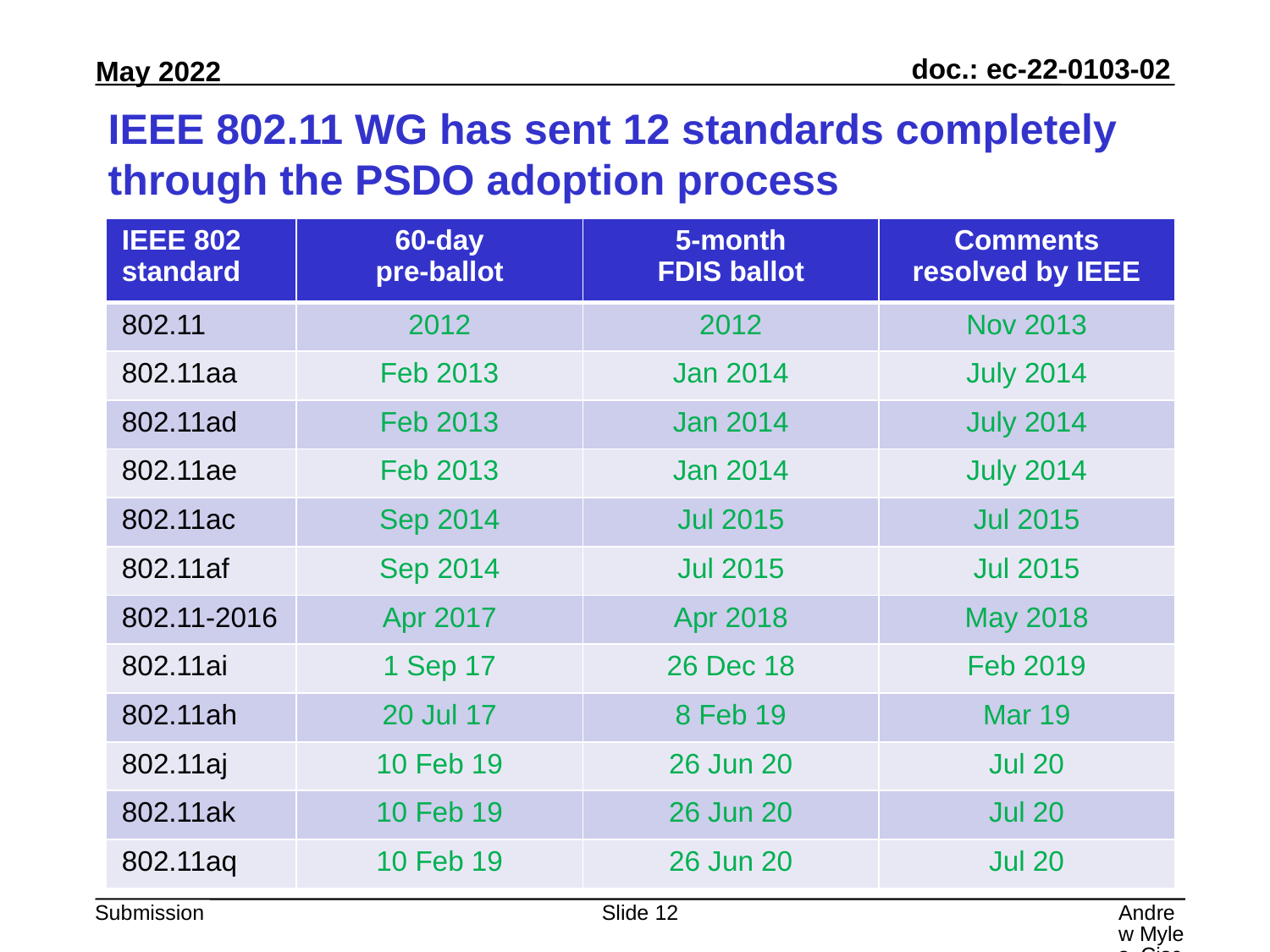

# IEEE 802.11 WG has sent 12 standards completely through the PSDO adoption process
| IEEE 802 standard | 60-day pre-ballot | 5-month FDIS ballot | Comments resolved by IEEE |
| --- | --- | --- | --- |
| 802.11 | 2012 | 2012 | Nov 2013 |
| 802.11aa | Feb 2013 | Jan 2014 | July 2014 |
| 802.11ad | Feb 2013 | Jan 2014 | July 2014 |
| 802.11ae | Feb 2013 | Jan 2014 | July 2014 |
| 802.11ac | Sep 2014 | Jul 2015 | Jul 2015 |
| 802.11af | Sep 2014 | Jul 2015 | Jul 2015 |
| 802.11-2016 | Apr 2017 | Apr 2018 | May 2018 |
| 802.11ai | 1 Sep 17 | 26 Dec 18 | Feb 2019 |
| 802.11ah | 20 Jul 17 | 8 Feb 19 | Mar 19 |
| 802.11aj | 10 Feb 19 | 26 Jun 20 | Jul 20 |
| 802.11ak | 10 Feb 19 | 26 Jun 20 | Jul 20 |
| 802.11aq | 10 Feb 19 | 26 Jun 20 | Jul 20 |
Slide 12
Andrew Myles, Cisco